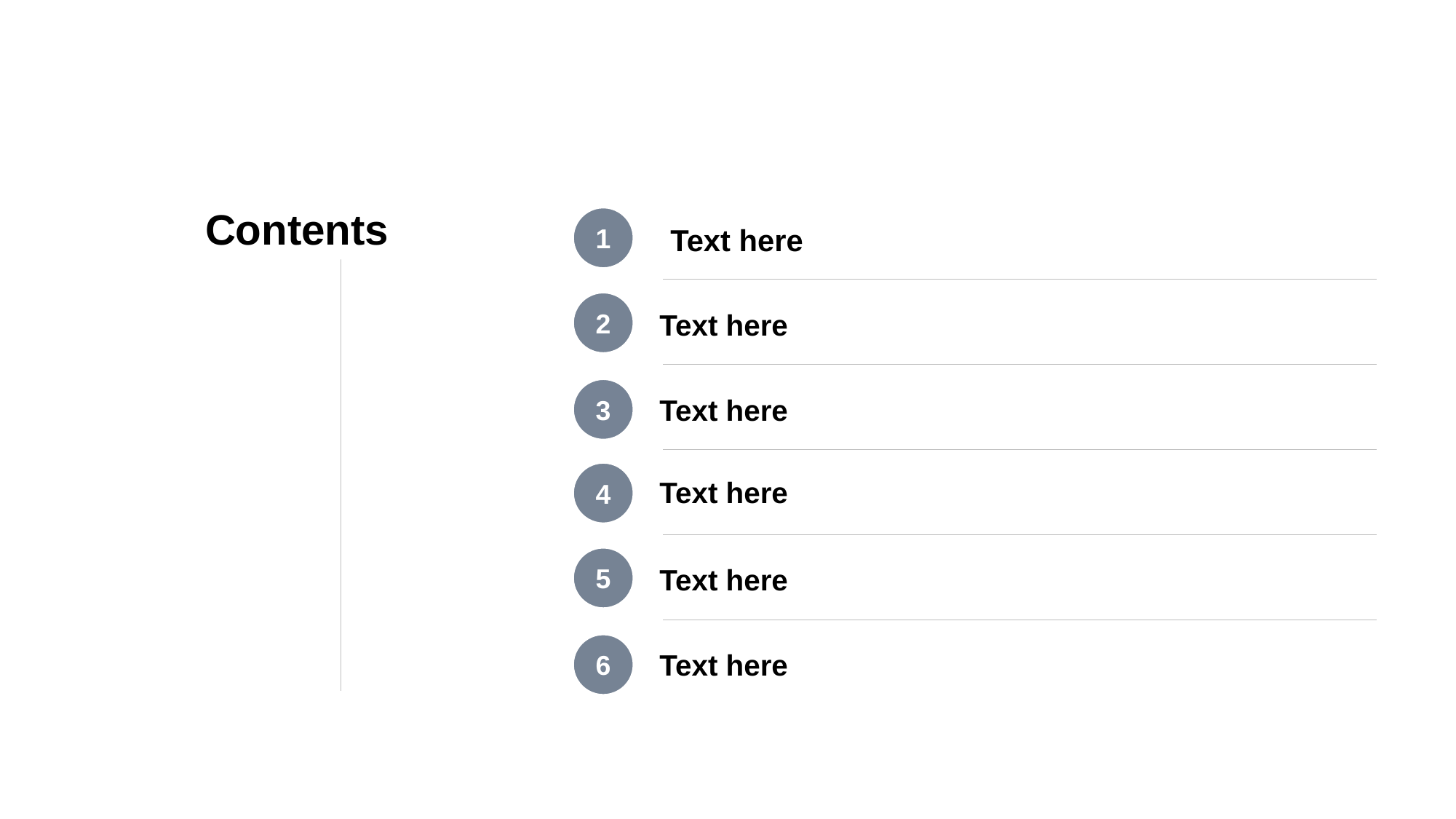

Contents
Text here
1
2
Text here
3
Text here
4
Text here
5
Text here
6
Text here